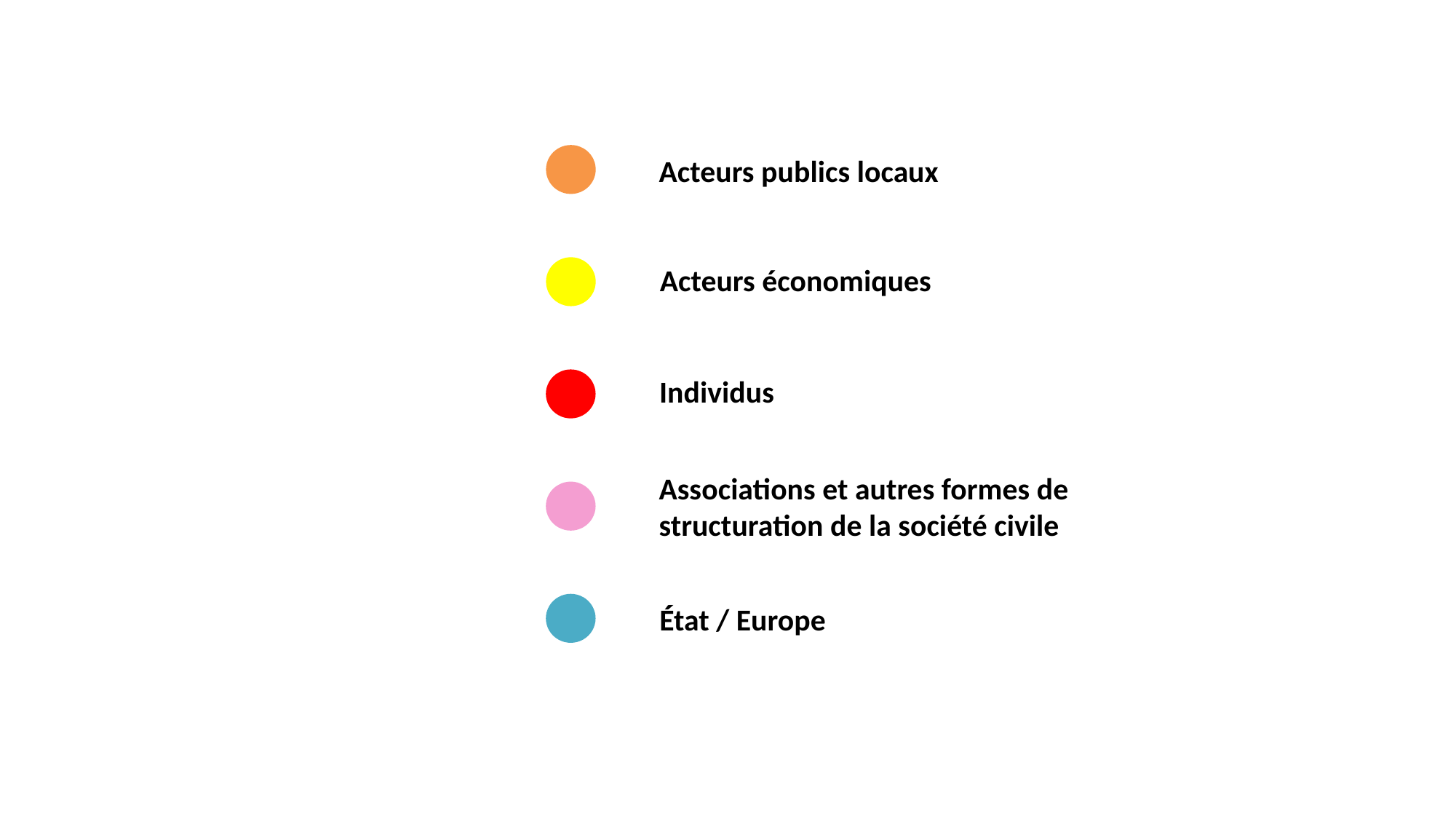

Acteurs publics locaux

Acteurs économiques

Individus

Associations et autres formes de structuration de la société civile

État / Europe